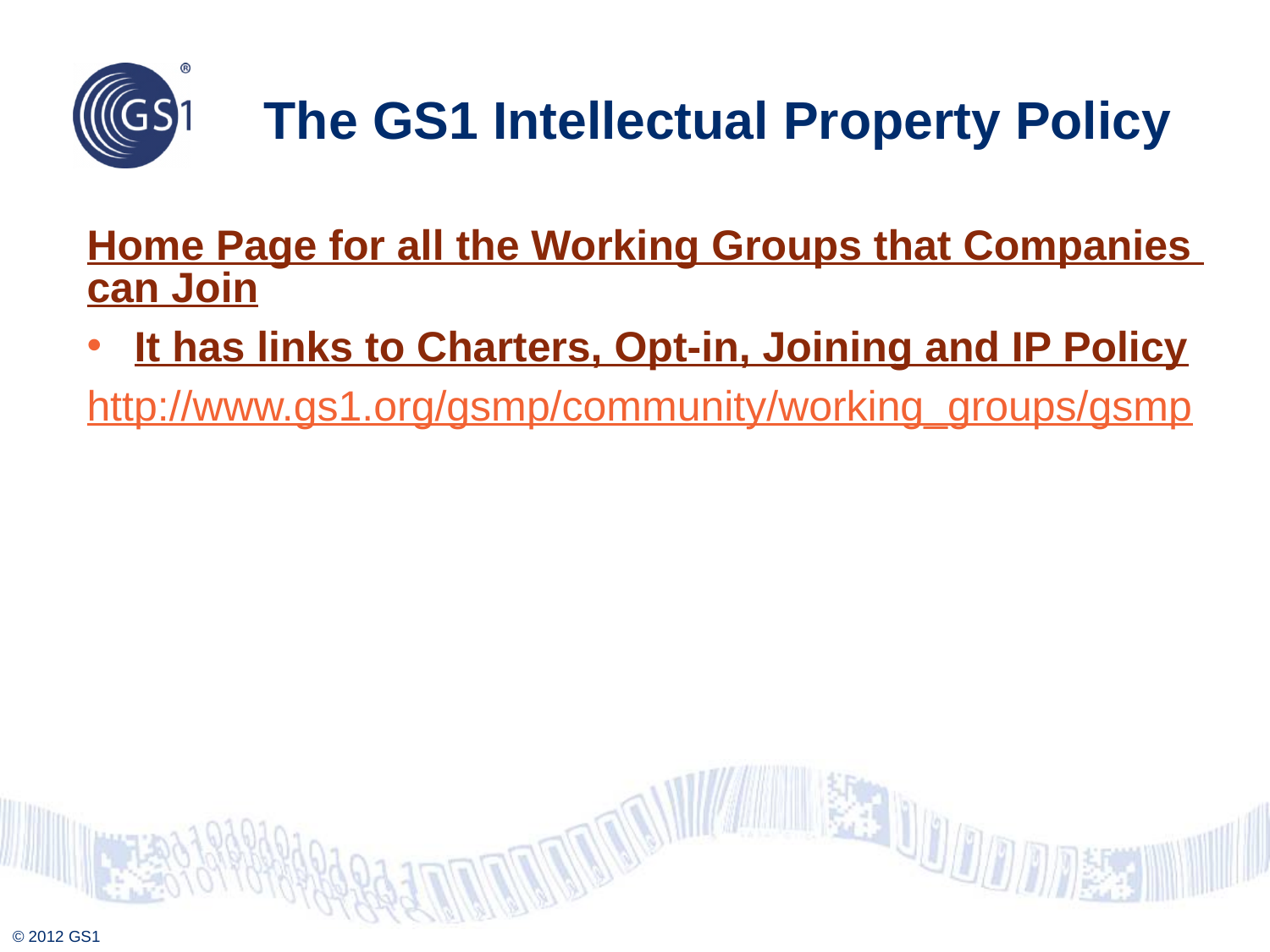

# The GS1 Intellectual Property Policy
Home Page for all the Working Groups that Companies can Join
It has links to Charters, Opt-in, Joining and IP Policy
http://www.gs1.org/gsmp/community/working_groups/gsmp